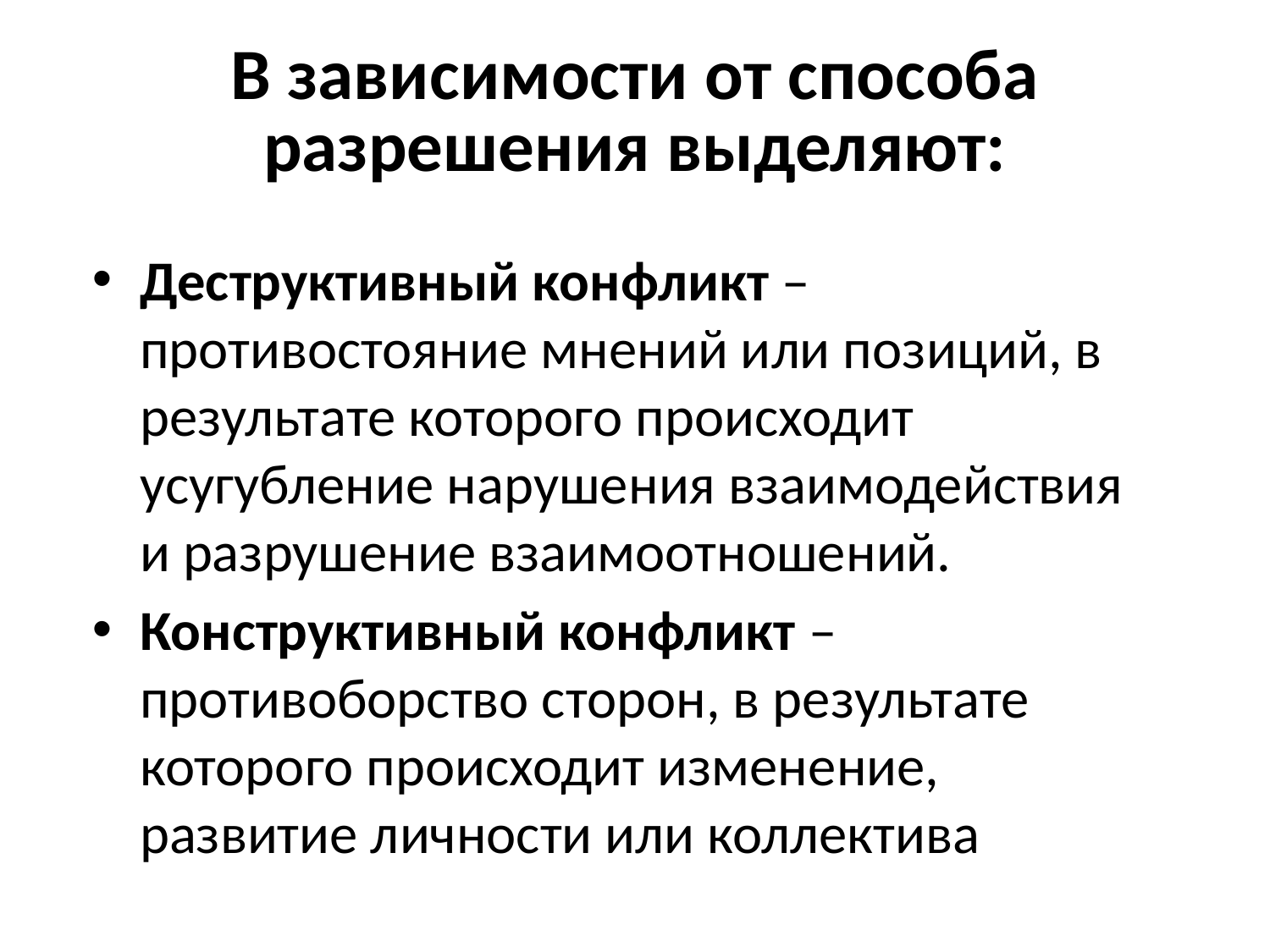

# В зависимости от способа разрешения выделяют:
Деструктивный конфликт – противостояние мнений или позиций, в результате которого происходит усугубление нарушения взаимодействия и разрушение взаимоотношений.
Конструктивный конфликт – противоборство сторон, в результате которого происходит изменение, развитие личности или коллектива